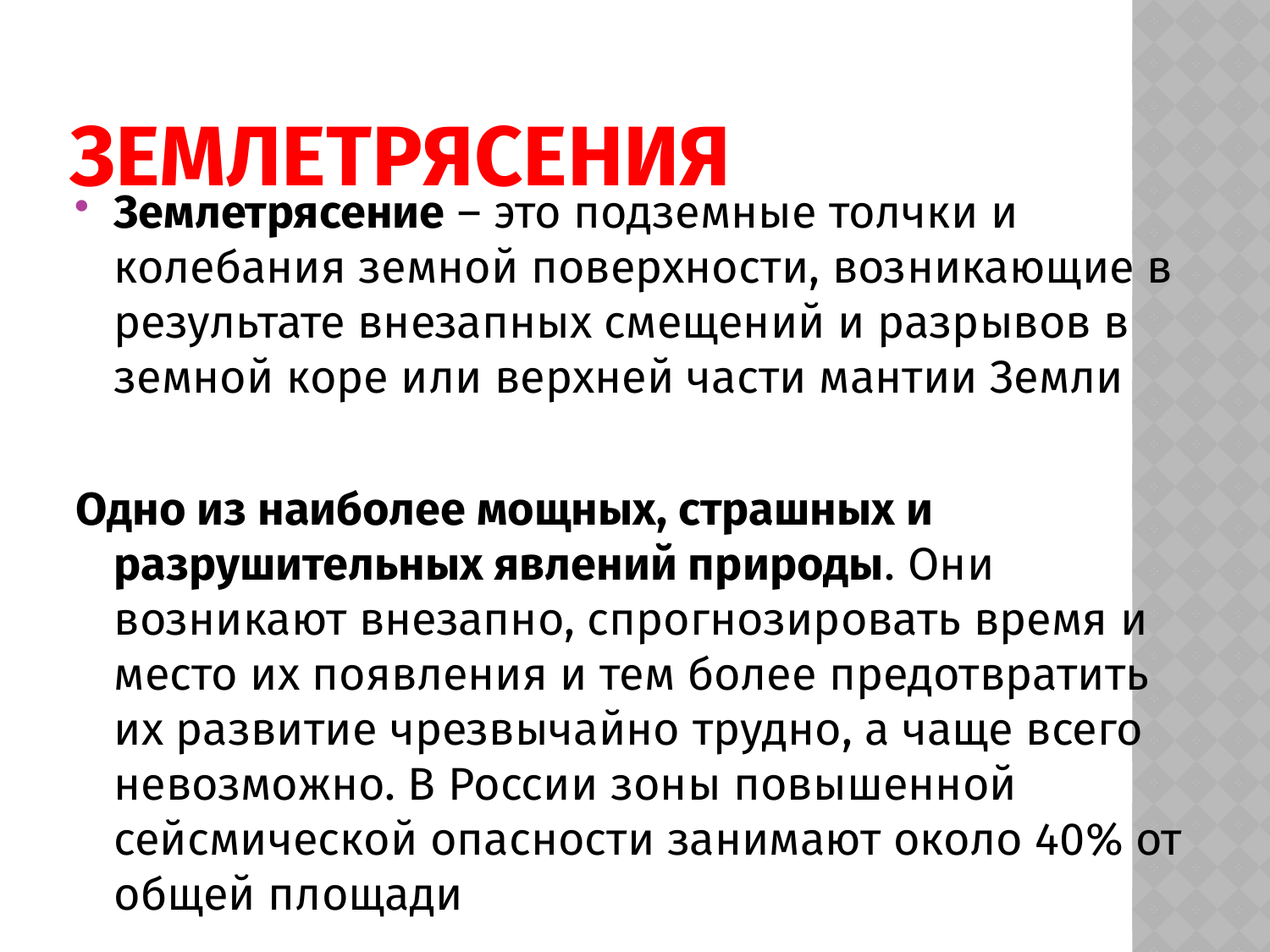

# землетрясения
Землетрясение – это подземные толчки и колебания земной поверхности, возникающие в результате внезапных смещений и разрывов в земной коре или верхней части мантии Земли

Одно из наиболее мощных, страшных и разрушительных явлений природы. Они возникают внезапно, спрогнозировать время и место их появления и тем более предотвратить их развитие чрезвычайно трудно, а чаще всего невозможно. В России зоны повышенной сейсмической опасности занимают около 40% от общей площади